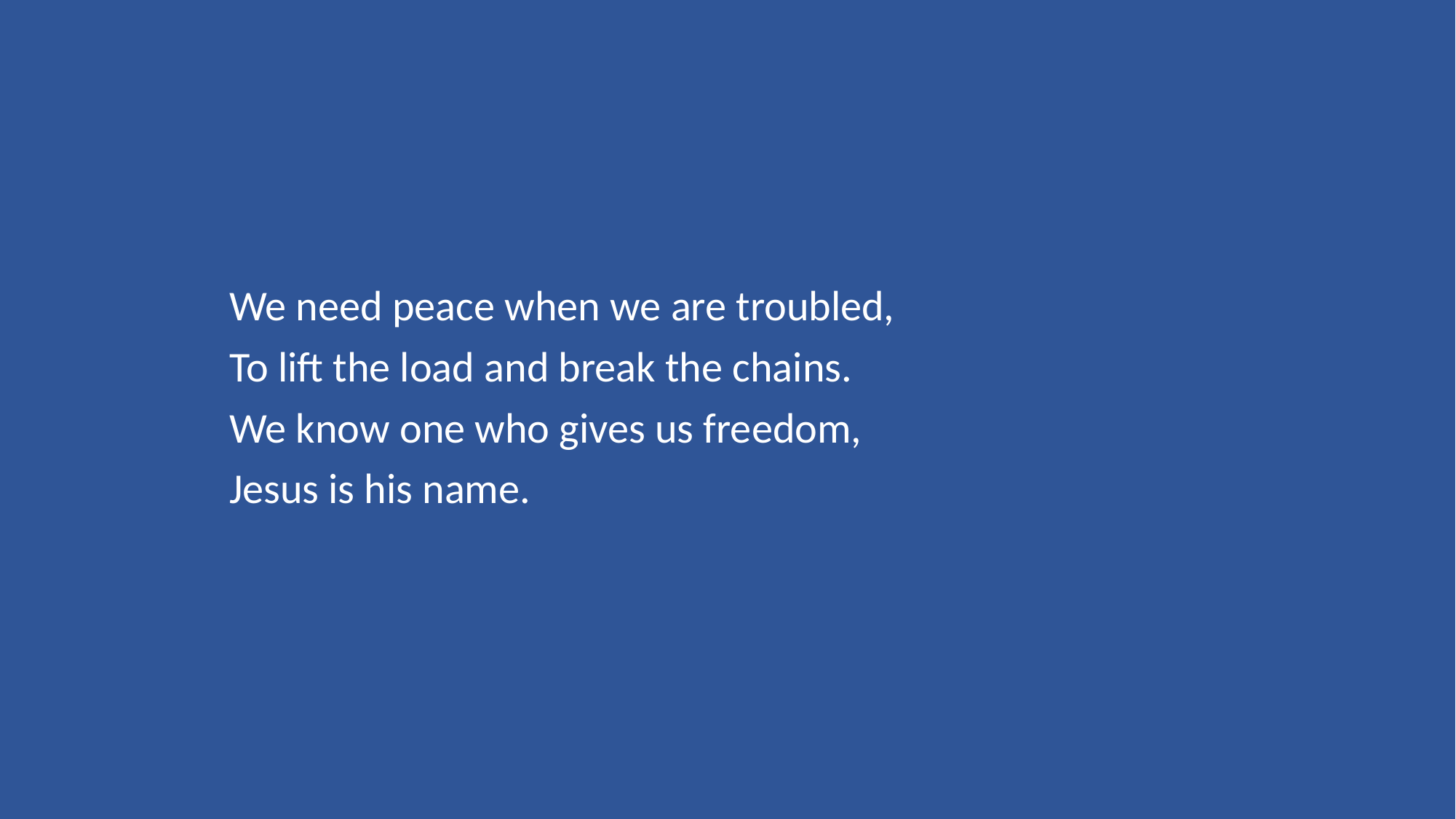

We need peace when we are troubled,
To lift the load and break the chains.
We know one who gives us freedom,
Jesus is his name.